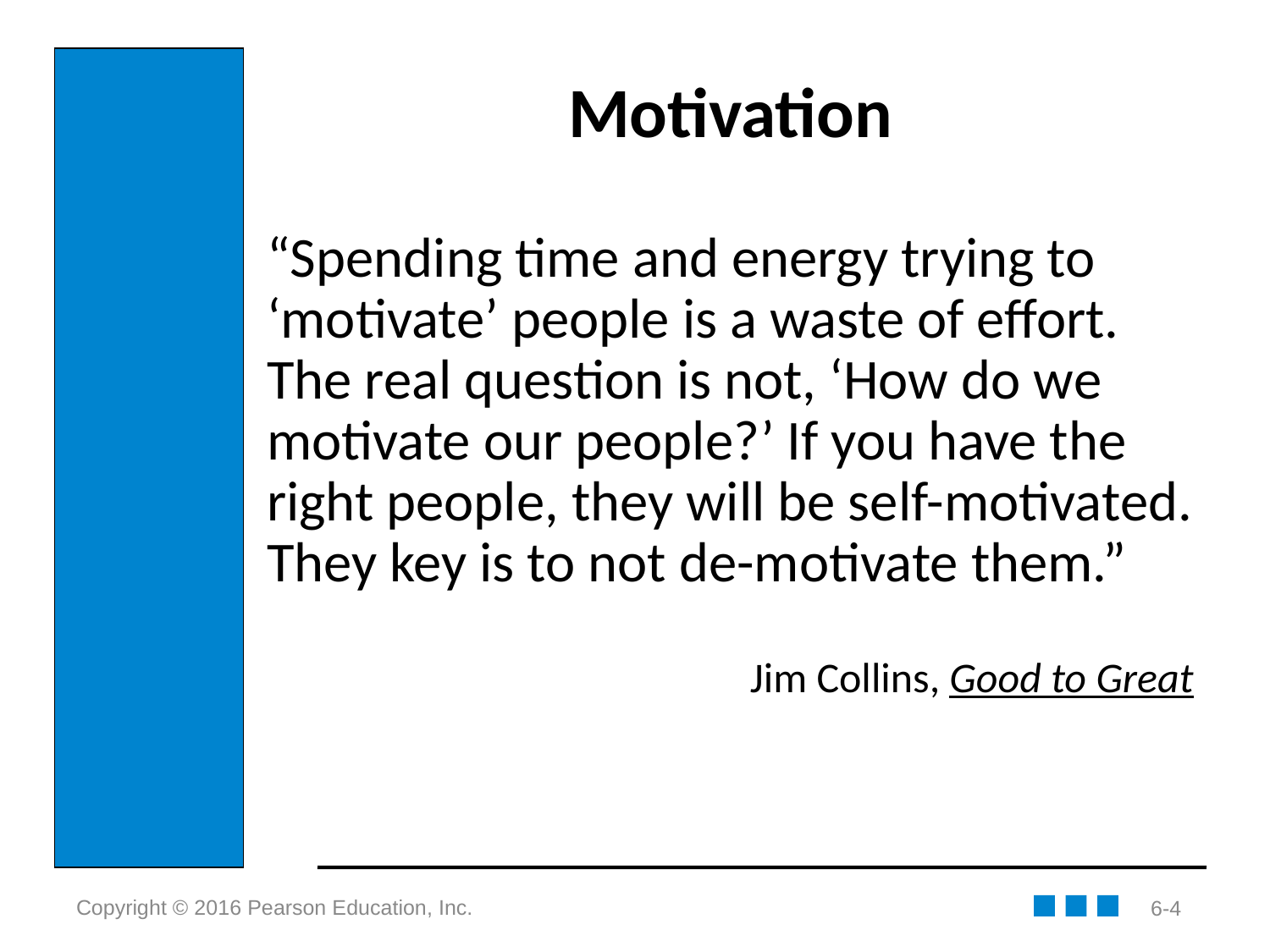

# Motivation

“Spending time and energy trying to ‘motivate’ people is a waste of effort. The real question is not, ‘How do we motivate our people?’ If you have the right people, they will be self-motivated. They key is to not de-motivate them.”

Jim Collins, Good to Great

6-4
Copyright © 2016 Pearson Education, Inc.